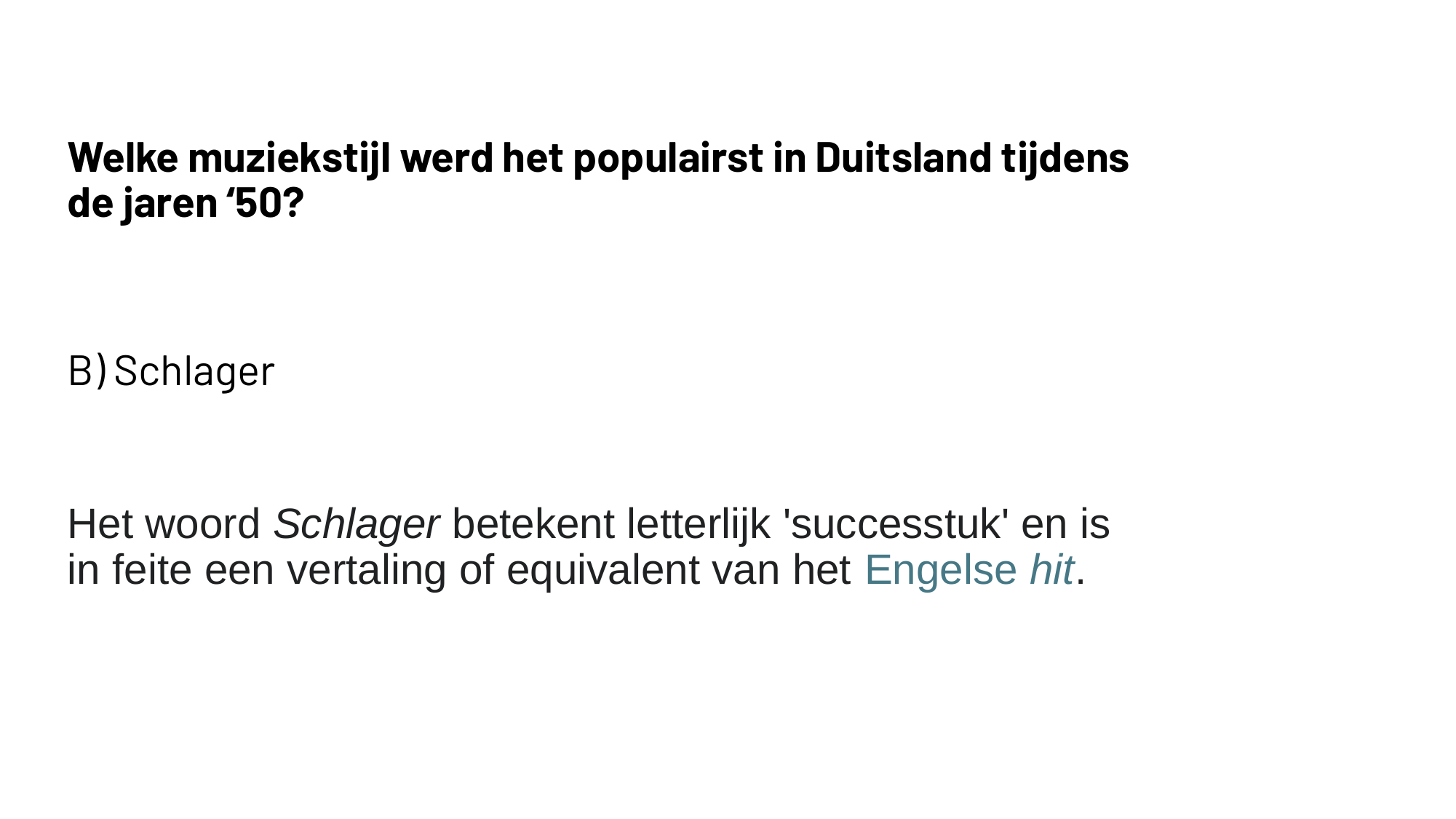

Welke muziekstijl werd het populairst in Duitsland tijdens de jaren ‘50?

B) Schlager
Het woord Schlager betekent letterlijk 'successtuk' en is in feite een vertaling of equivalent van het Engelse hit.